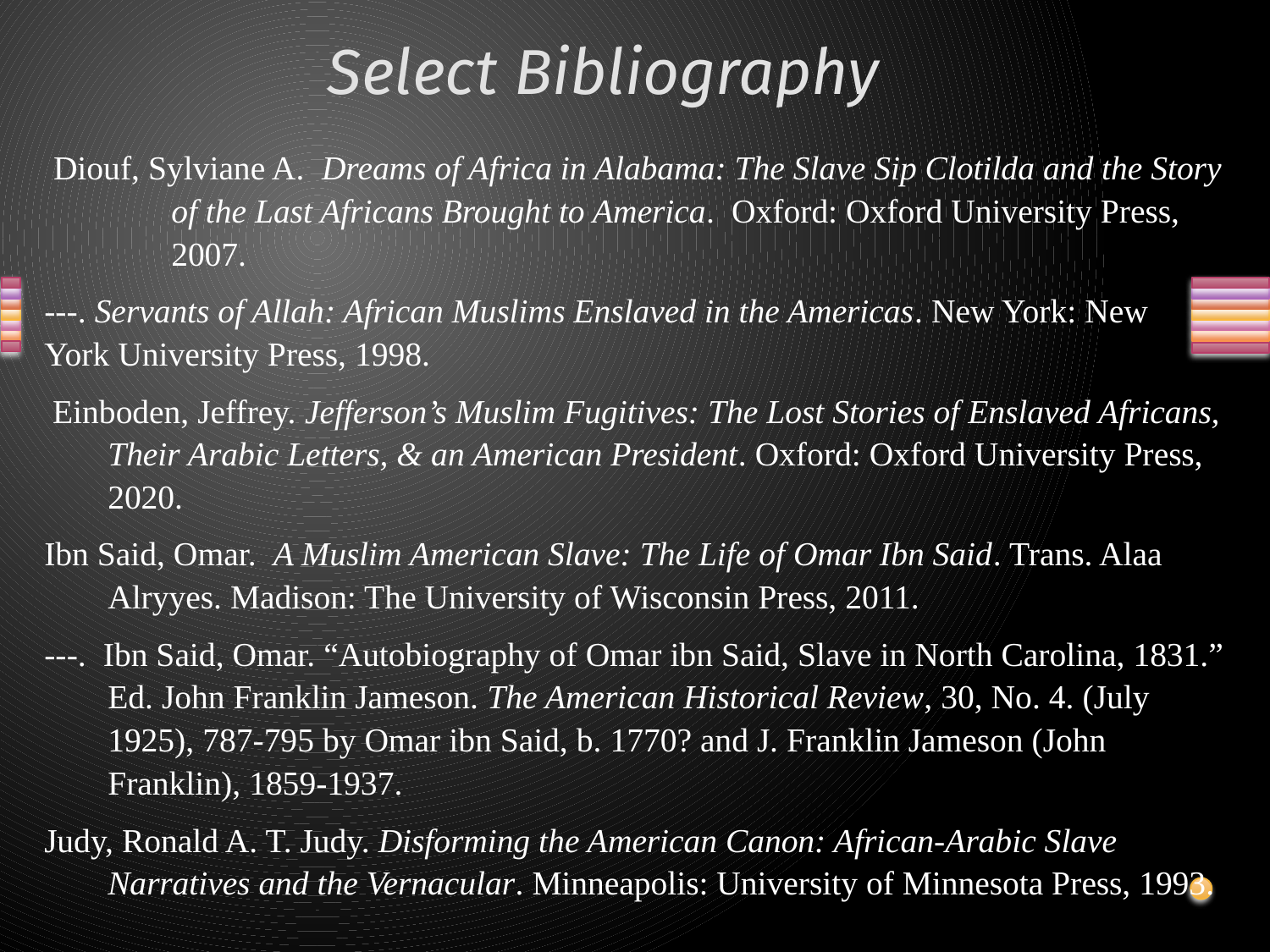

# Select Bibliography
 Diouf, Sylviane A.  Dreams of Africa in Alabama: The Slave Sip Clotilda and the Story 	of the Last Africans Brought to America.  Oxford: Oxford University Press, 	2007.
---. Servants of Allah: African Muslims Enslaved in the Americas. New York: New 	York University Press, 1998.
 Einboden, Jeffrey. Jefferson’s Muslim Fugitives: The Lost Stories of Enslaved Africans, Their Arabic Letters, & an American President. Oxford: Oxford University Press, 2020.
Ibn Said, Omar.  A Muslim American Slave: The Life of Omar Ibn Said. Trans. Alaa Alryyes. Madison: The University of Wisconsin Press, 2011.
---.  Ibn Said, Omar. “Autobiography of Omar ibn Said, Slave in North Carolina, 1831.” Ed. John Franklin Jameson. The American Historical Review, 30, No. 4. (July 1925), 787-795 by Omar ibn Said, b. 1770? and J. Franklin Jameson (John Franklin), 1859-1937.
Judy, Ronald A. T. Judy. Disforming the American Canon: African-Arabic Slave Narratives and the Vernacular. Minneapolis: University of Minnesota Press, 1993.